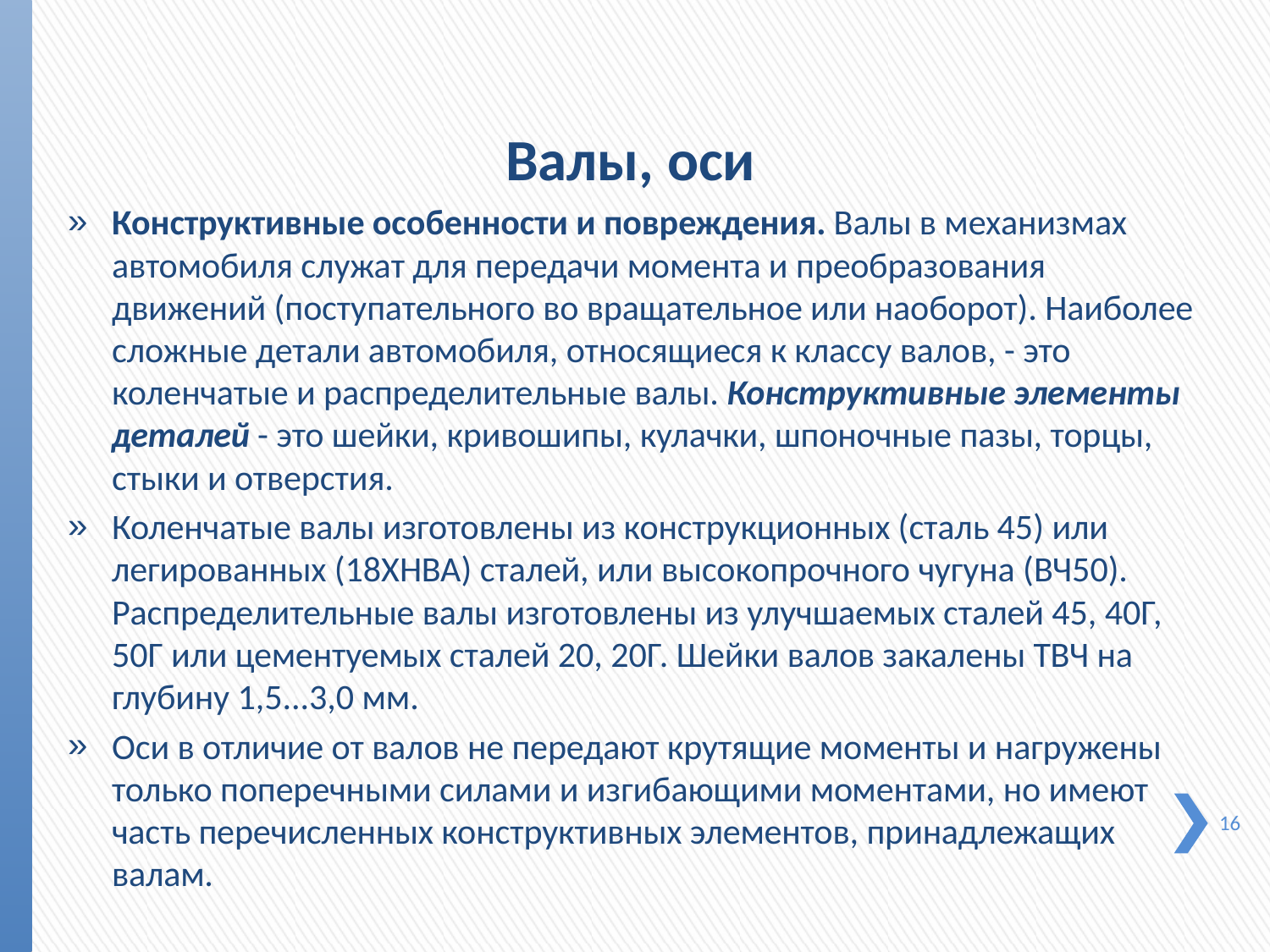

Валы, оси
Конструктивные особенности и повреждения. Валы в механизмах автомобиля служат для передачи момента и пре­образования движений (поступательного во вращательное или наоборот). Наиболее сложные детали автомобиля, относящие­ся к классу валов, - это коленчатые и распределительные ва­лы. Конструктивные элементы деталей - это шейки, кри­вошипы, кулачки, шпоночные пазы, торцы, стыки и отверстия.
Коленчатые валы изготовлены из конструкционных (сталь 45) или легированных (18ХНВА) сталей, или высокопрочного чугуна (ВЧ50). Распределительные валы изготовлены из улучшаемых сталей 45, 40Г, 50Г или цементуемых сталей 20, 20Г. Шейки валов закалены ТВЧ на глубину 1,5...3,0 мм.
Оси в отличие от валов не передают крутящие моменты и нагружены только поперечными силами и изгибающими мо­ментами, но имеют часть перечисленных конструктивных элементов, принадлежащих валам.
16